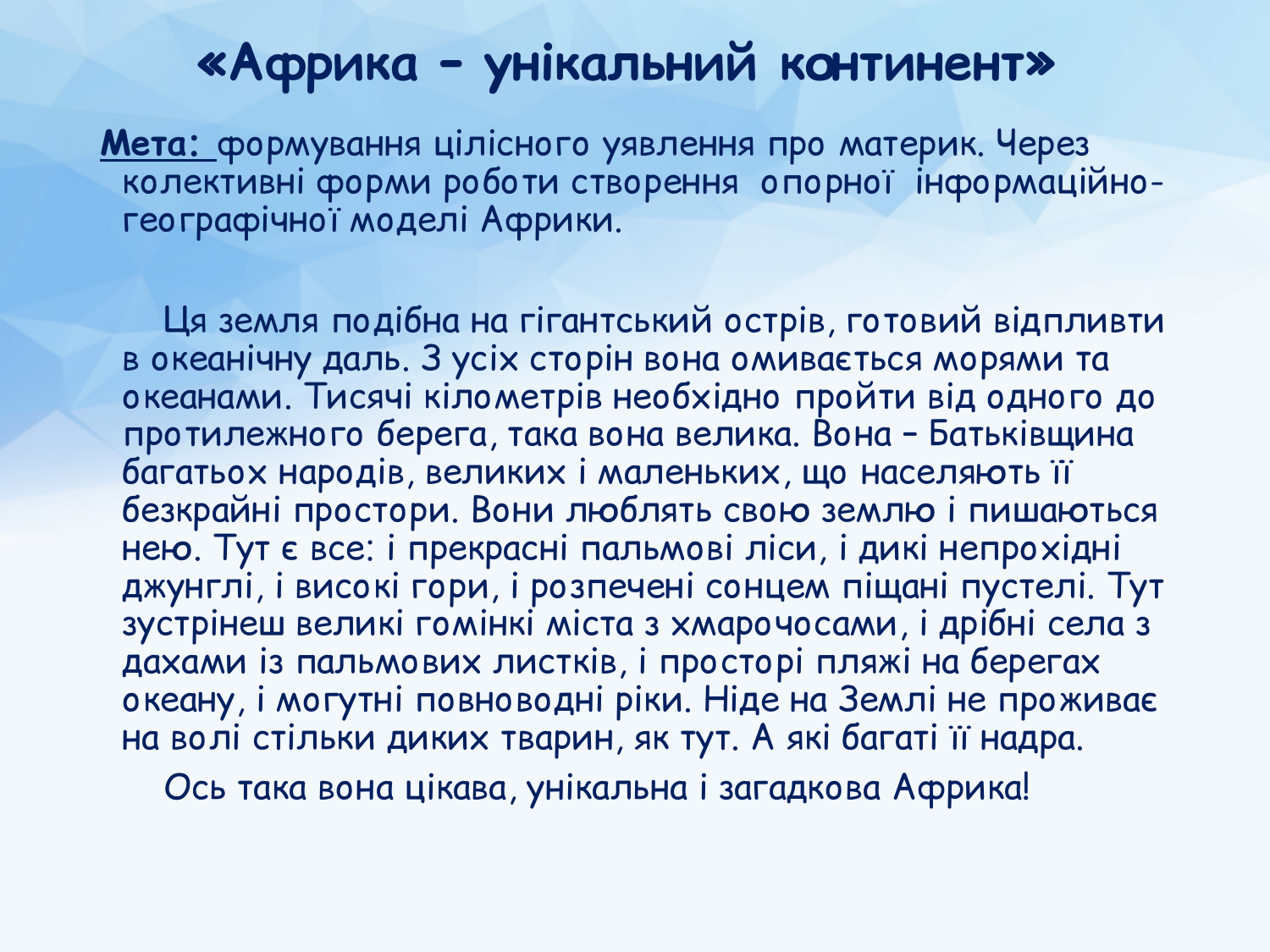

# «Африка – унікальний континент»
Мета: формування цілісного уявлення про материк. Через колективні форми роботи створення  опорної  інформаційно-географічної моделі Африки.

      Ця земля подібна на гігантський острів, готовий відпливти в океанічну даль. З усіх сторін вона омивається морями та океанами. Тисячі кілометрів необхідно пройти від одного до протилежного берега, така вона велика. Вона – Батьківщина багатьох народів, великих і маленьких, що населяють її безкрайні простори. Вони люблять свою землю і пишаються нею. Тут є все: і прекрасні пальмові ліси, і дикі непрохідні джунглі, і високі гори, і розпечені сонцем піщані пустелі. Тут зустрінеш великі гомінкі міста з хмарочосами, і дрібні села з дахами із пальмових листків, і просторі пляжі на берегах океану, і могутні повноводні ріки. Ніде на Землі не проживає на волі стільки диких тварин, як тут. А які багаті її надра.
      Ось така вона цікава, унікальна і загадкова Африка!